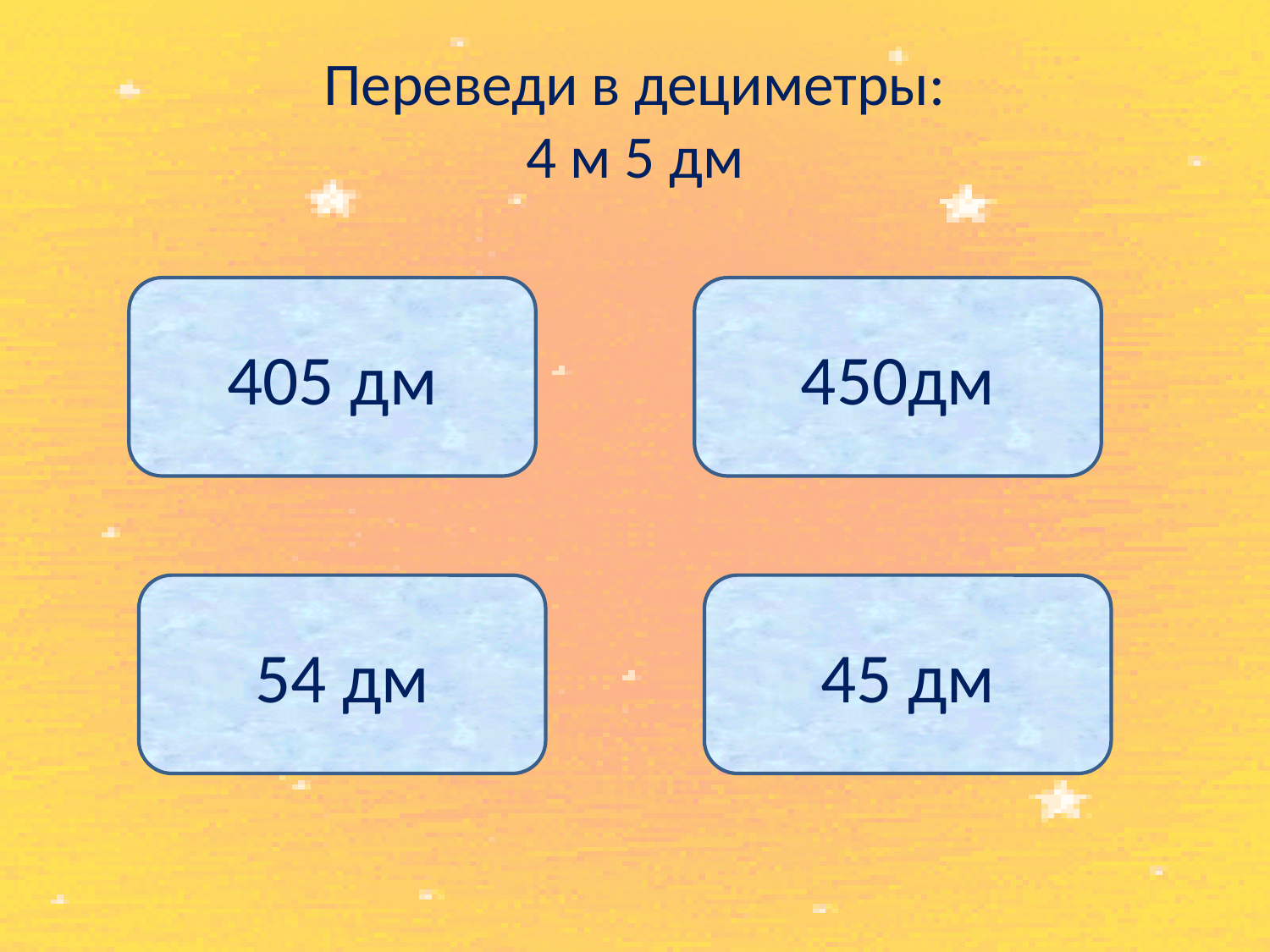

# Переведи в дециметры: 4 м 5 дм
405 дм
450дм
54 дм
45 дм